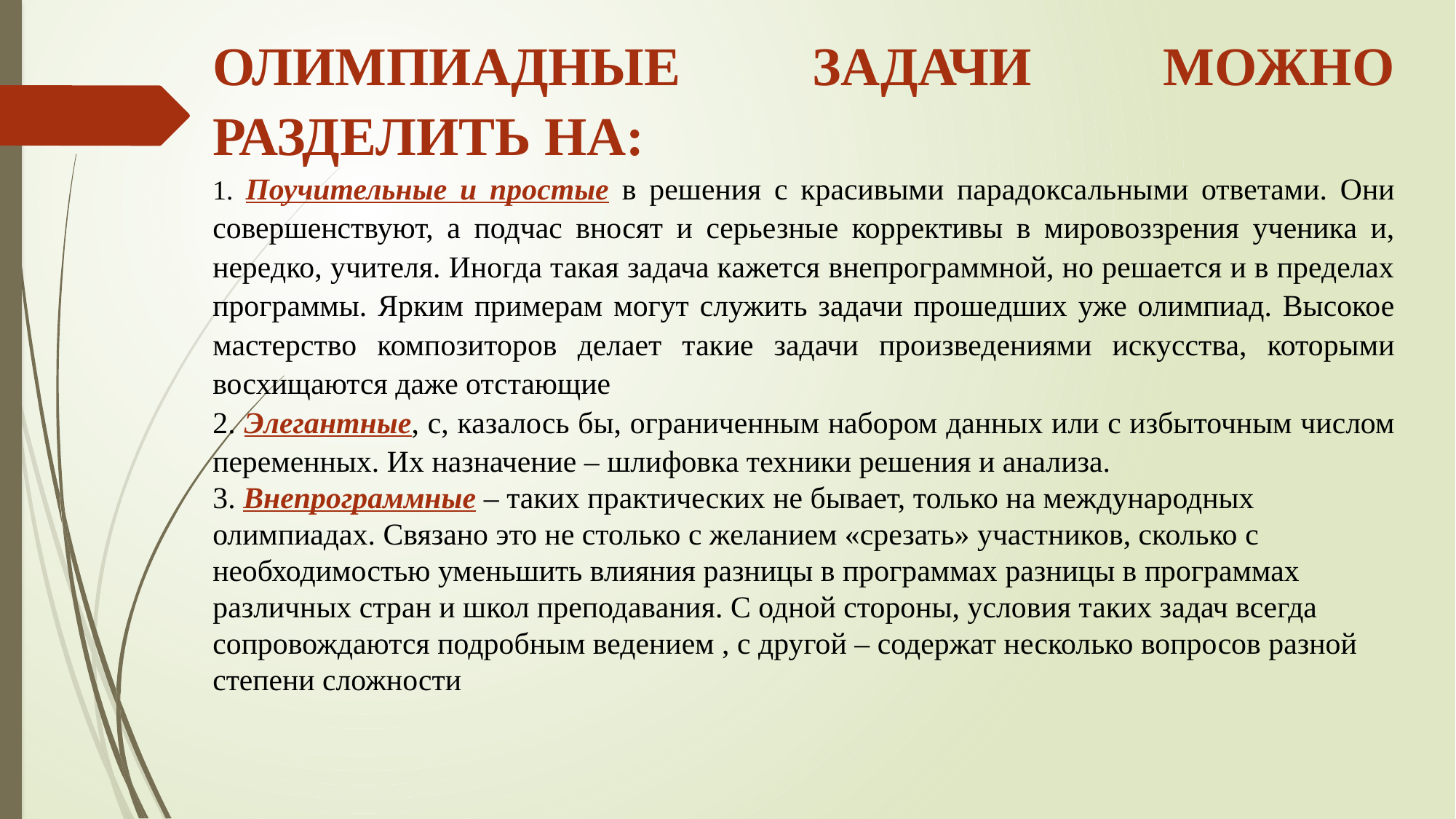

ОЛИМПИАДНЫЕ ЗАДАЧИ МОЖНО РАЗДЕЛИТЬ НА:
1. Поучительные и простые в решения с красивыми парадоксальными ответами. Они совершенствуют, а подчас вносят и серьезные коррективы в мировоззрения ученика и, нередко, учителя. Иногда такая задача кажется внепрограммной, но решается и в пределах программы. Ярким примерам могут служить задачи прошедших уже олимпиад. Высокое мастерство композиторов делает такие задачи произведениями искусства, которыми восхищаются даже отстающие
2. Элегантные, с, казалось бы, ограниченным набором данных или с избыточным числом переменных. Их назначение – шлифовка техники решения и анализа.
3. Внепрограммные – таких практических не бывает, только на международных олимпиадах. Связано это не столько с желанием «срезать» участников, сколько с необходимостью уменьшить влияния разницы в программах разницы в программах различных стран и школ преподавания. С одной стороны, условия таких задач всегда сопровождаются подробным ведением , с другой – содержат несколько вопросов разной степени сложности